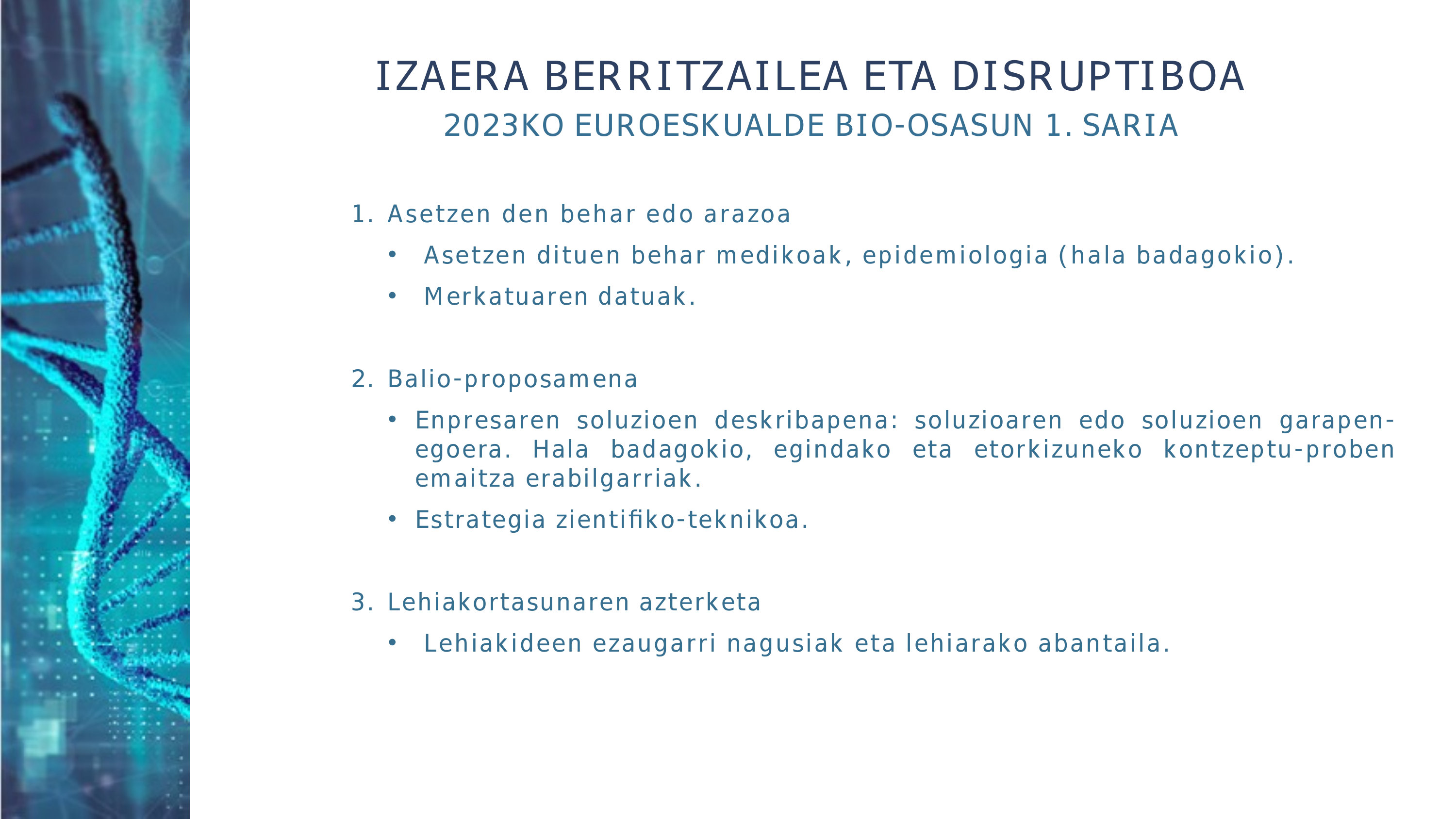

# IZAERA BERRITZAILEA ETA DISRUPTIBOA
2023KO EUROESKUALDE BIO-OSASUN 1. SARIA
Asetzen den behar edo arazoa
Asetzen dituen behar medikoak, epidemiologia (hala badagokio).
Merkatuaren datuak.

Balio-proposamena
Enpresaren soluzioen deskribapena: soluzioaren edo soluzioen garapen-egoera. Hala badagokio, egindako eta etorkizuneko kontzeptu-proben emaitza erabilgarriak.
Estrategia zientifiko-teknikoa.

Lehiakortasunaren azterketa
Lehiakideen ezaugarri nagusiak eta lehiarako abantaila.